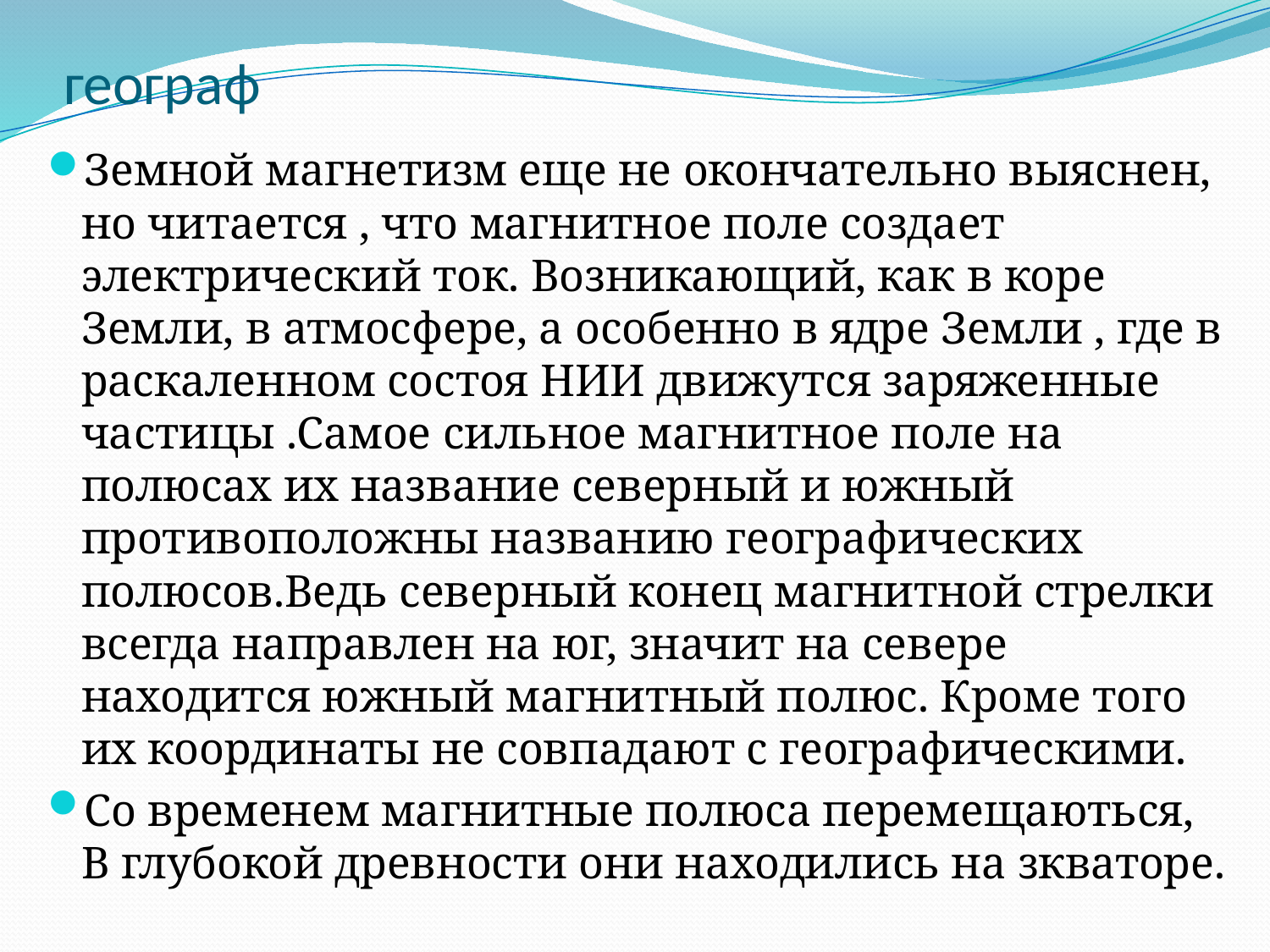

# географ
Земной магнетизм еще не окончательно выяснен, но читается , что магнитное поле создает электрический ток. Возникающий, как в коре Земли, в атмосфере, а особенно в ядре Земли , где в раскаленном состоя НИИ движутся заряженные частицы .Самое сильное магнитное поле на полюсах их название северный и южный противоположны названию географических полюсов.Ведь северный конец магнитной стрелки всегда направлен на юг, значит на севере находится южный магнитный полюс. Кроме того их координаты не совпадают с географическими.
Со временем магнитные полюса перемещаються, В глубокой древности они находились на зкваторе.